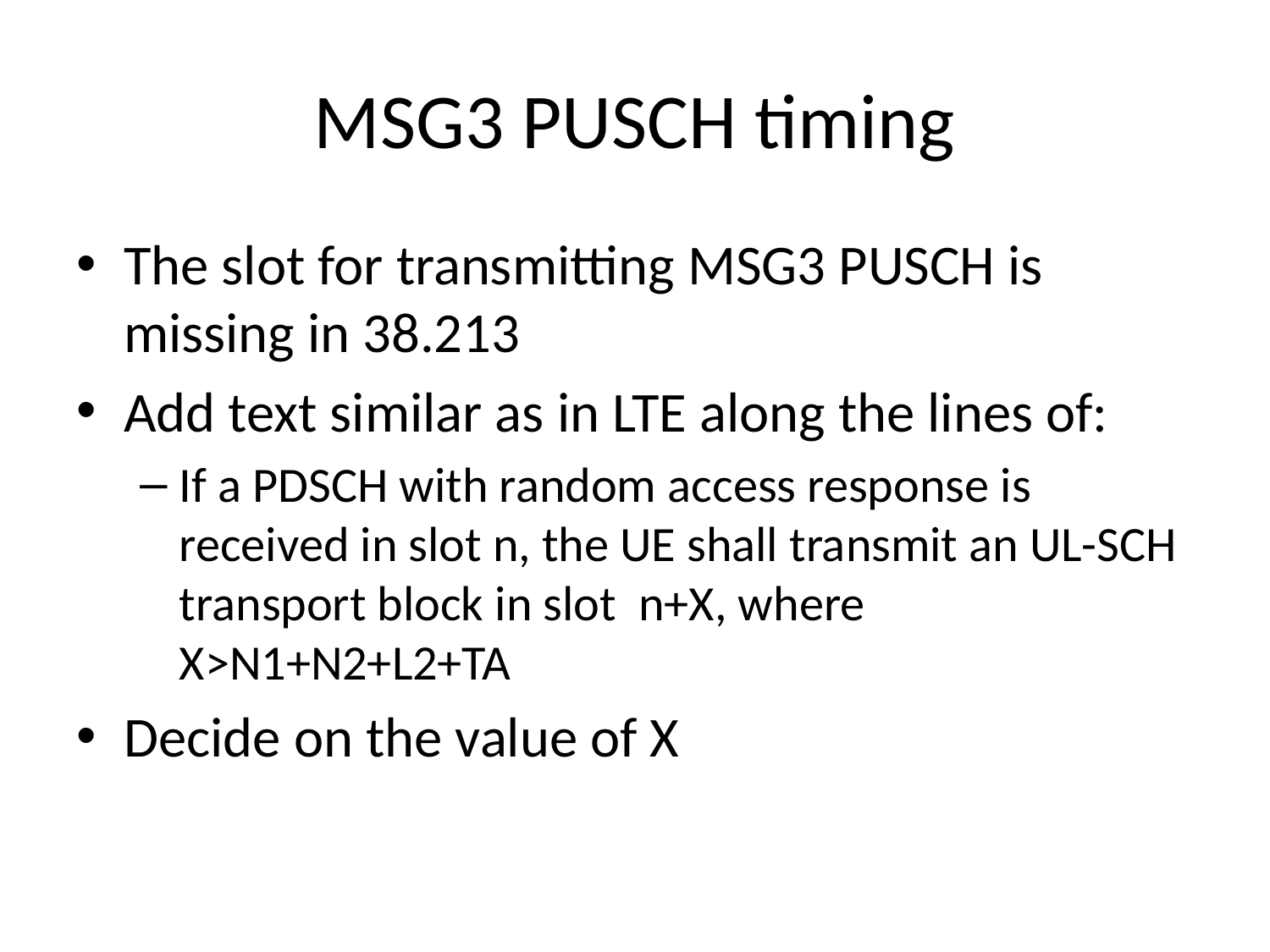

# MSG3 PUSCH timing
The slot for transmitting MSG3 PUSCH is missing in 38.213
Add text similar as in LTE along the lines of:
If a PDSCH with random access response is received in slot n, the UE shall transmit an UL-SCH transport block in slot  n+X, where X>N1+N2+L2+TA
Decide on the value of X